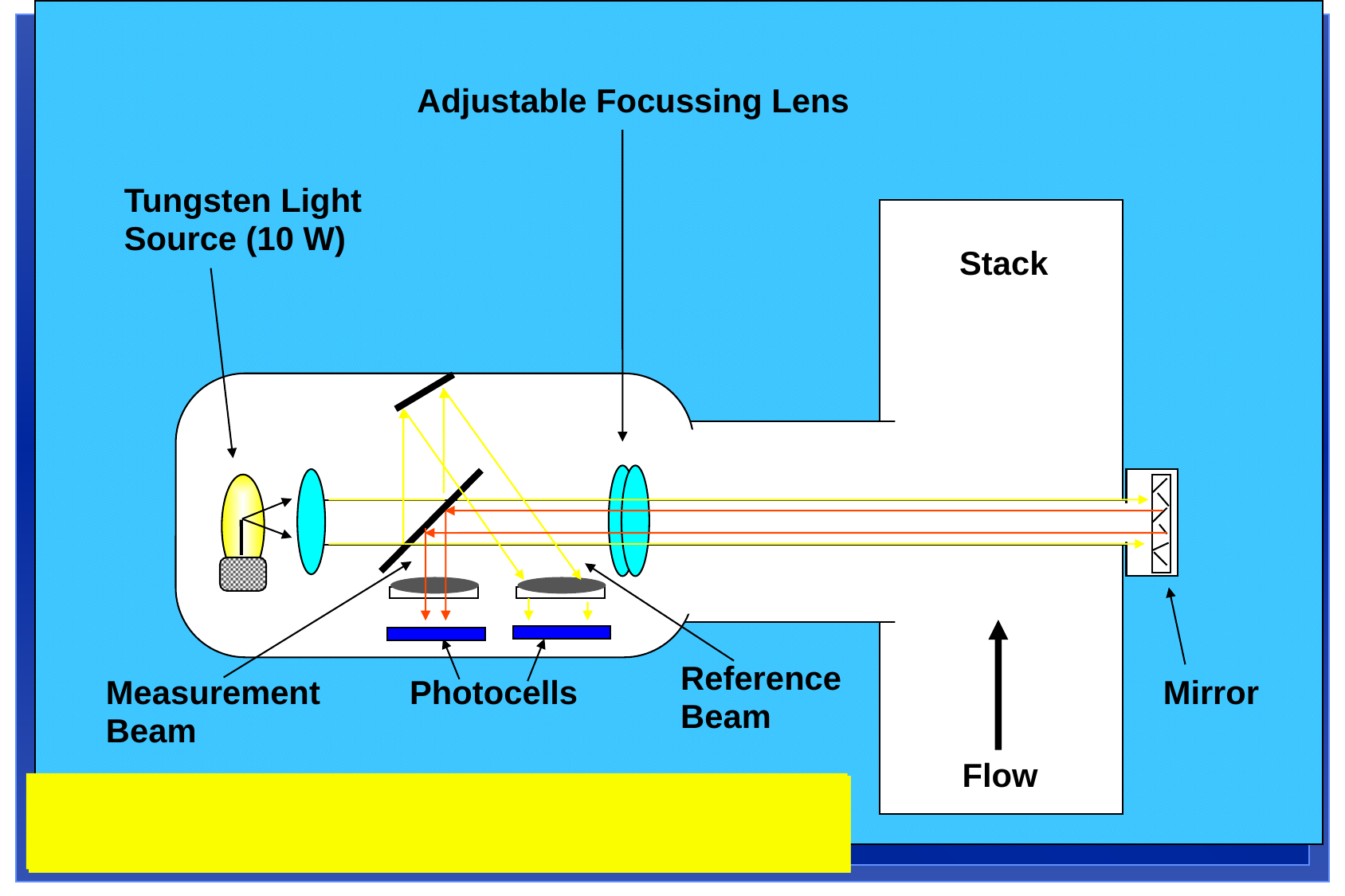

Adjustable Focussing Lens

Tungsten Light
Source (10 W)

Stack

Flow

Mirror

Photocells

Reference
Beam
Measurement
Beam
# Double-Pass Transmissometer